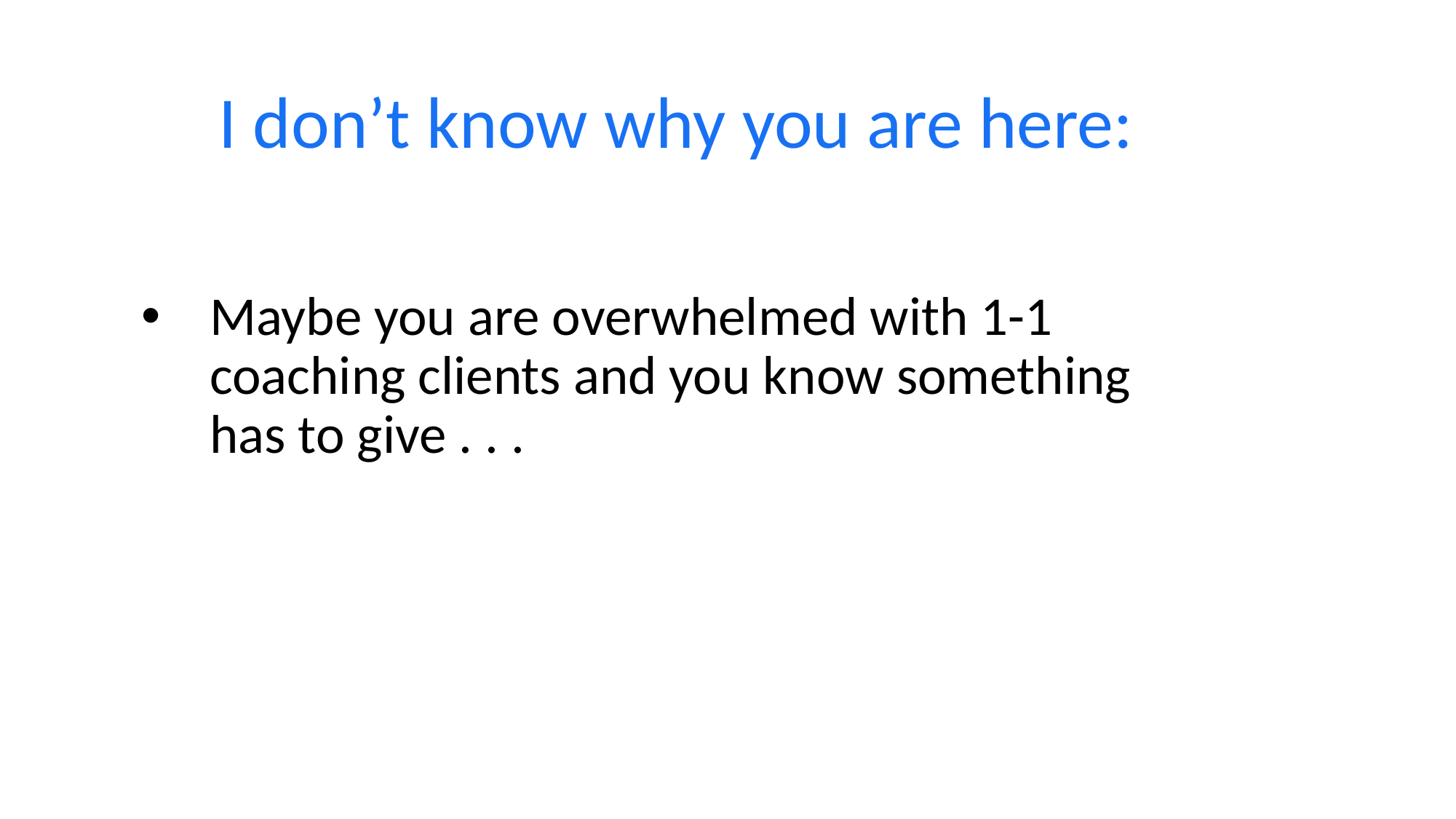

I don’t know why you are here:

Maybe you are overwhelmed with 1-1 coaching clients and you know something has to give . . .